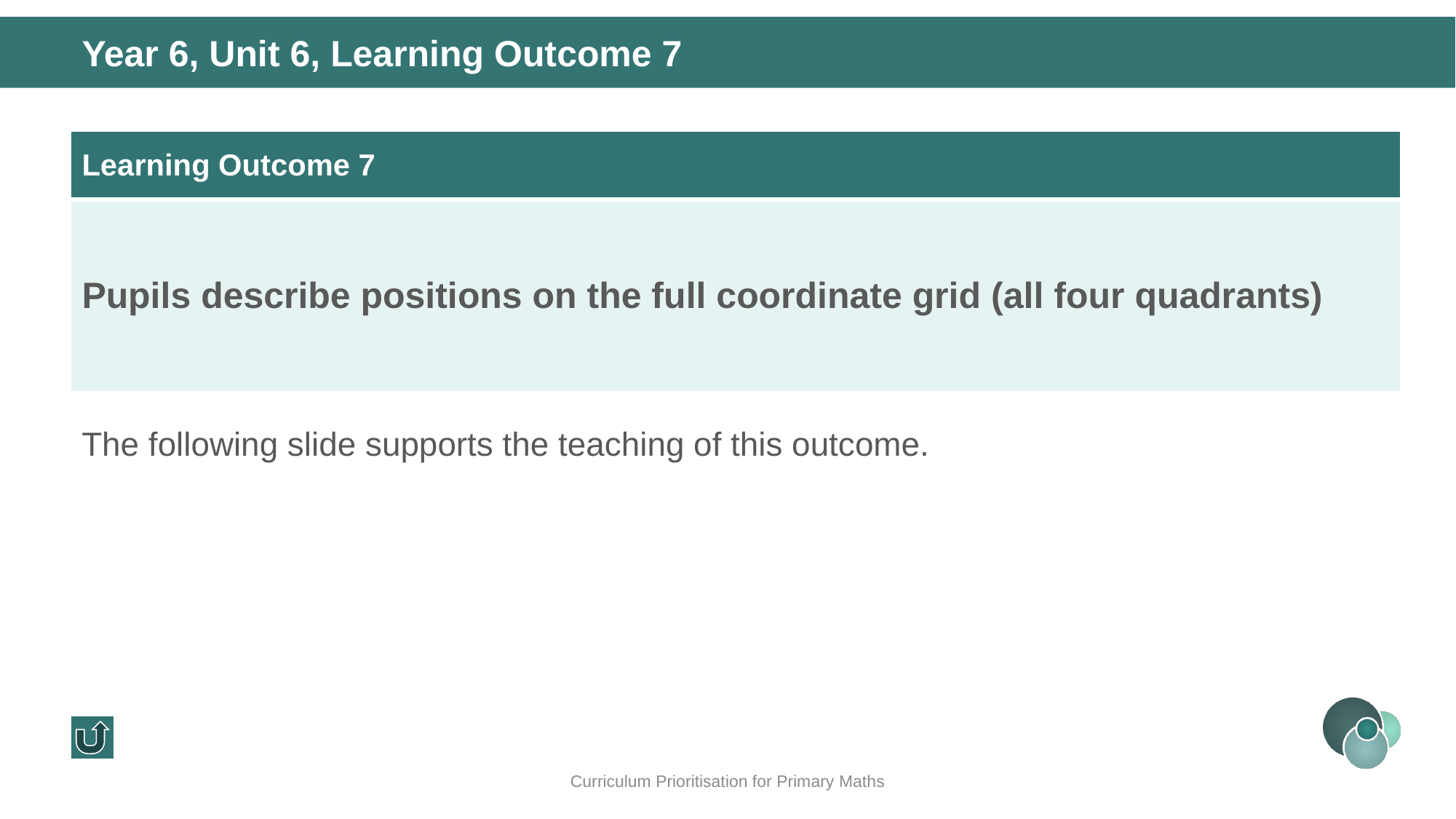

Year 6, Unit 6, Learning Outcome 7
| Learning Outcome 7 |
| --- |
| Pupils describe positions on the full coordinate grid (all four quadrants) |
The following slide supports the teaching of this outcome.

Curriculum Prioritisation for Primary Maths